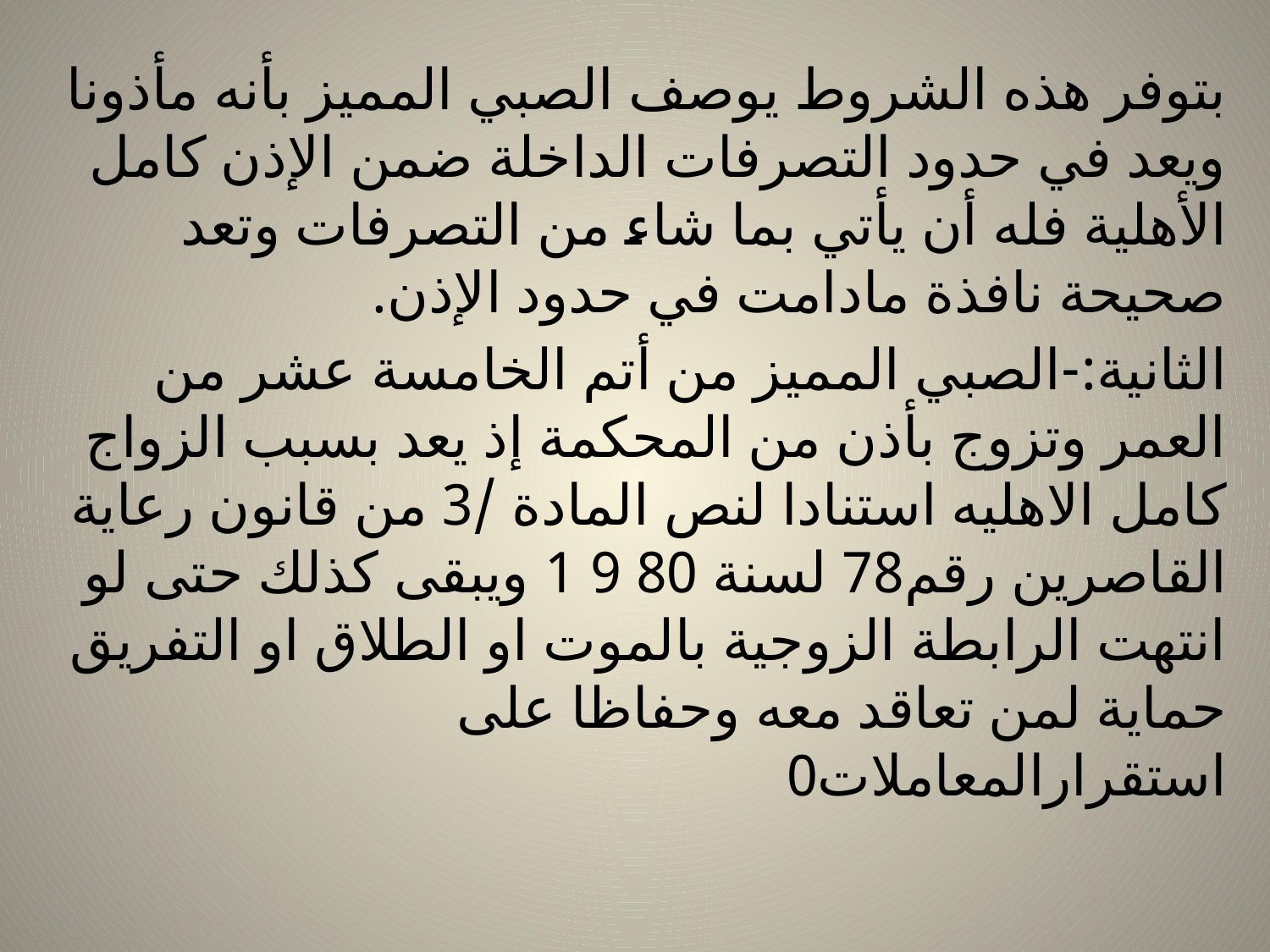

# بتوفر هذه الشروط يوصف الصبي المميز بأنه مأذونا ويعد في حدود التصرفات الداخلة ضمن الإذن كامل الأهلية فله أن يأتي بما شاء من التصرفات وتعد صحيحة نافذة مادامت في حدود الإذن.
الثانية:-الصبي المميز من أتم الخامسة عشر من العمر وتزوج بأذن من المحكمة إذ يعد بسبب الزواج كامل الاهليه استنادا لنص المادة /3 من قانون رعاية القاصرين رقم78 لسنة 80 9 1 ويبقى كذلك حتى لو انتهت الرابطة الزوجية بالموت او الطلاق او التفريق حماية لمن تعاقد معه وحفاظا على استقرارالمعاملات0